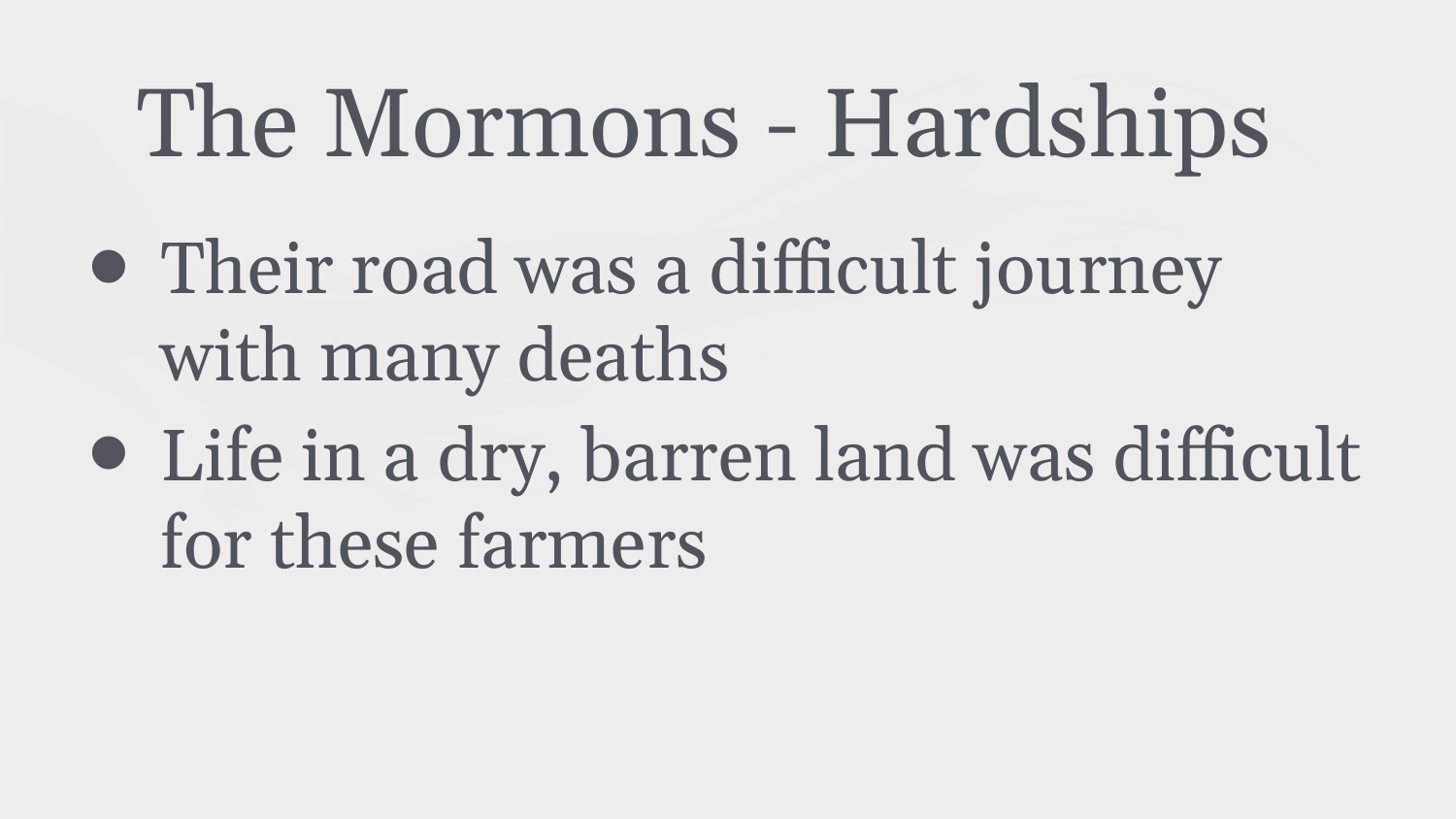

# The Mormons - Hardships
Their road was a difficult journey with many deaths
Life in a dry, barren land was difficult for these farmers